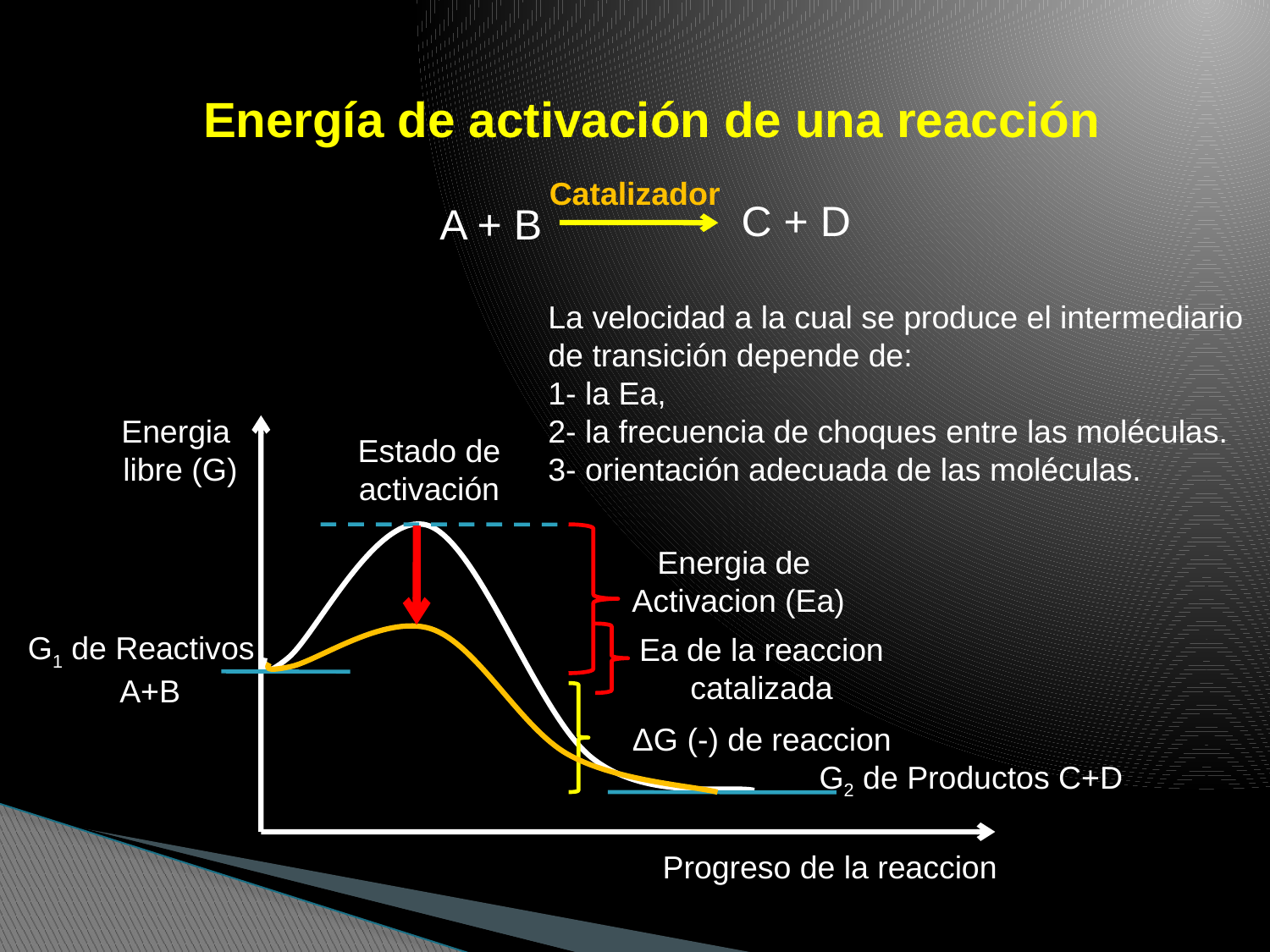

# Energía de activación de una reacción
Catalizador
C + D
A + B
La velocidad a la cual se produce el intermediario de transición depende de:
1- la Ea,
2- la frecuencia de choques entre las moléculas.
3- orientación adecuada de las moléculas.
Energia
 libre (G)

Progreso de la reaccion
Estado de
activación

Energia de
Activacion (Ea)
G1 de Reactivos
A+B

Ea de la reaccion
catalizada

ΔG (-) de reaccion
G2 de Productos C+D